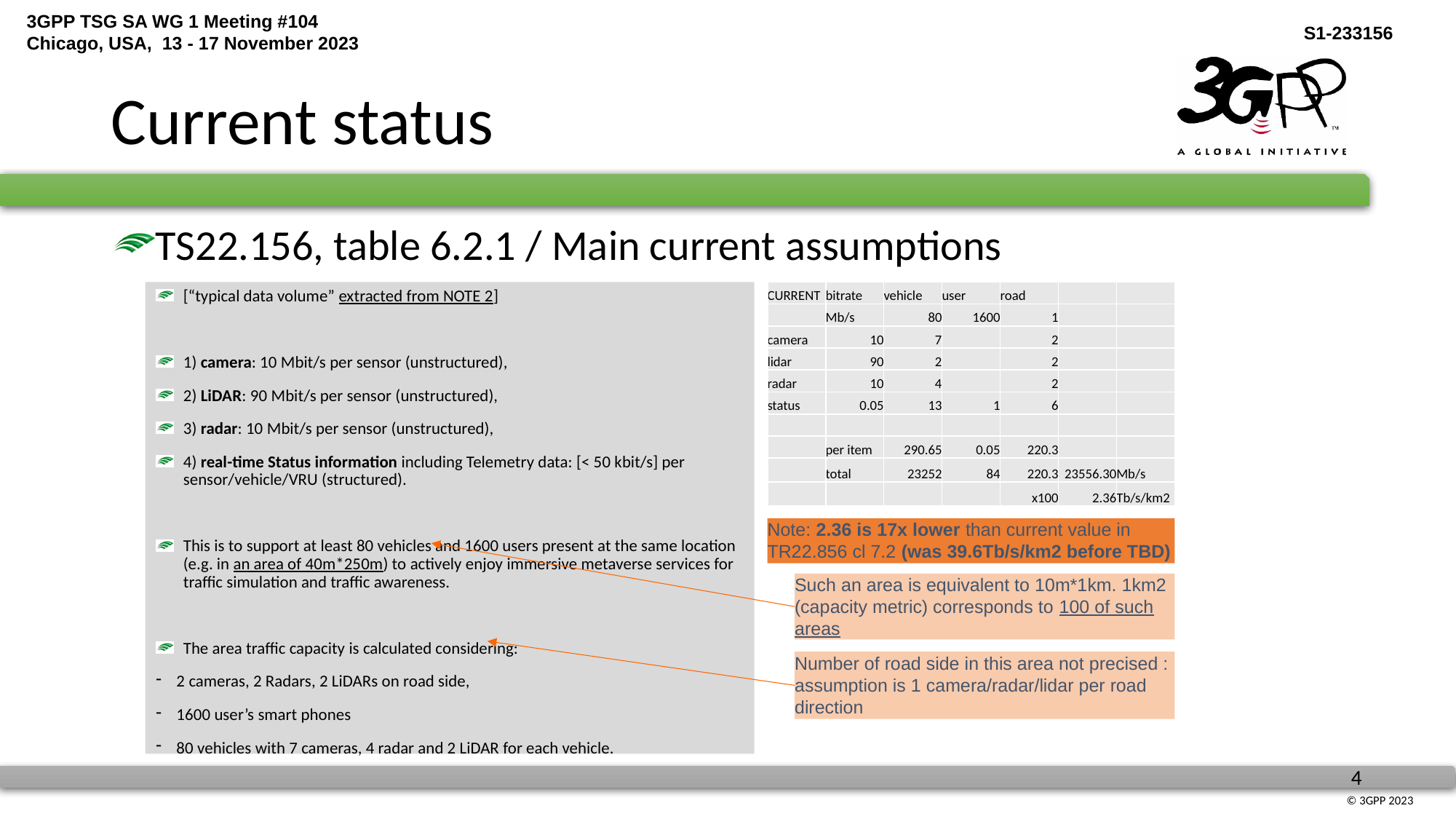

# Current status
TS22.156, table 6.2.1 / Main current assumptions

| CURRENT | bitrate | vehicle | user | road |  |  |
| --- | --- | --- | --- | --- | --- | --- |
|  | Mb/s | 80 | 1600 | 1 |  |  |
| camera | 10 | 7 |  | 2 |  |  |
| lidar | 90 | 2 |  | 2 |  |  |
| radar | 10 | 4 |  | 2 |  |  |
| status | 0.05 | 13 | 1 | 6 |  |  |
|  |  |  |  |  |  |  |
|  | per item | 290.65 | 0.05 | 220.3 |  |  |
|  | total | 23252 | 84 | 220.3 | 23556.30 | Mb/s |
|  |  |  |  | x100 | 2.36 | Tb/s/km2 |
[“typical data volume” extracted from NOTE 2]

1) camera: 10 Mbit/s per sensor (unstructured),
2) LiDAR: 90 Mbit/s per sensor (unstructured),
3) radar: 10 Mbit/s per sensor (unstructured),
4) real-time Status information including Telemetry data: [< 50 kbit/s] per sensor/vehicle/VRU (structured).

This is to support at least 80 vehicles and 1600 users present at the same location (e.g. in an area of 40m*250m) to actively enjoy immersive metaverse services for traffic simulation and traffic awareness.

The area traffic capacity is calculated considering:
2 cameras, 2 Radars, 2 LiDARs on road side,
1600 user’s smart phones
80 vehicles with 7 cameras, 4 radar and 2 LiDAR for each vehicle.

Note: 2.36 is 17x lower than current value in TR22.856 cl 7.2 (was 39.6Tb/s/km2 before TBD)
Such an area is equivalent to 10m*1km. 1km2 (capacity metric) corresponds to 100 of such areas
Number of road side in this area not precised : assumption is 1 camera/radar/lidar per road direction